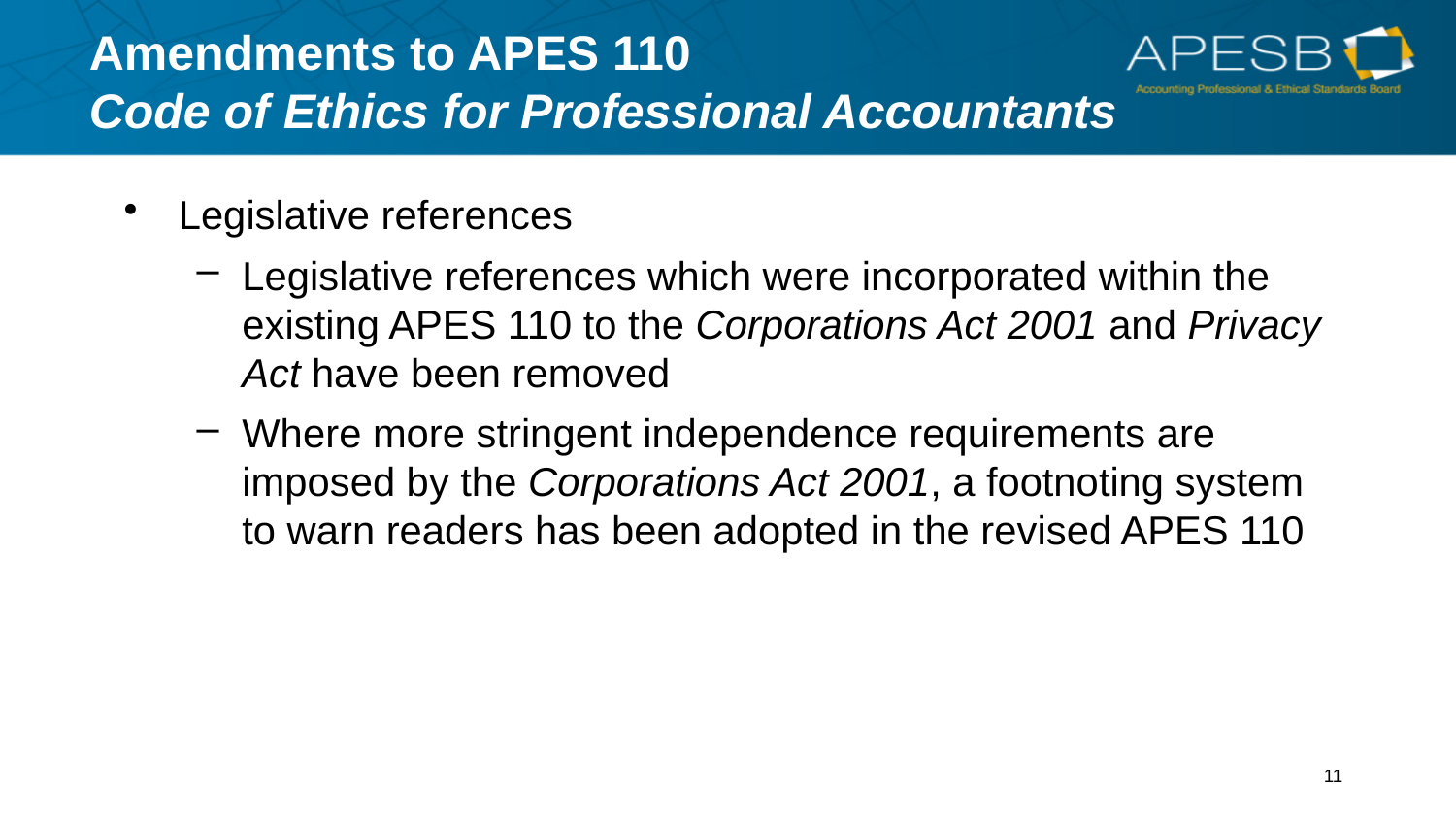

# Amendments to APES 110 Code of Ethics for Professional Accountants
Legislative references
Legislative references which were incorporated within the existing APES 110 to the Corporations Act 2001 and Privacy Act have been removed
Where more stringent independence requirements are imposed by the Corporations Act 2001, a footnoting system to warn readers has been adopted in the revised APES 110